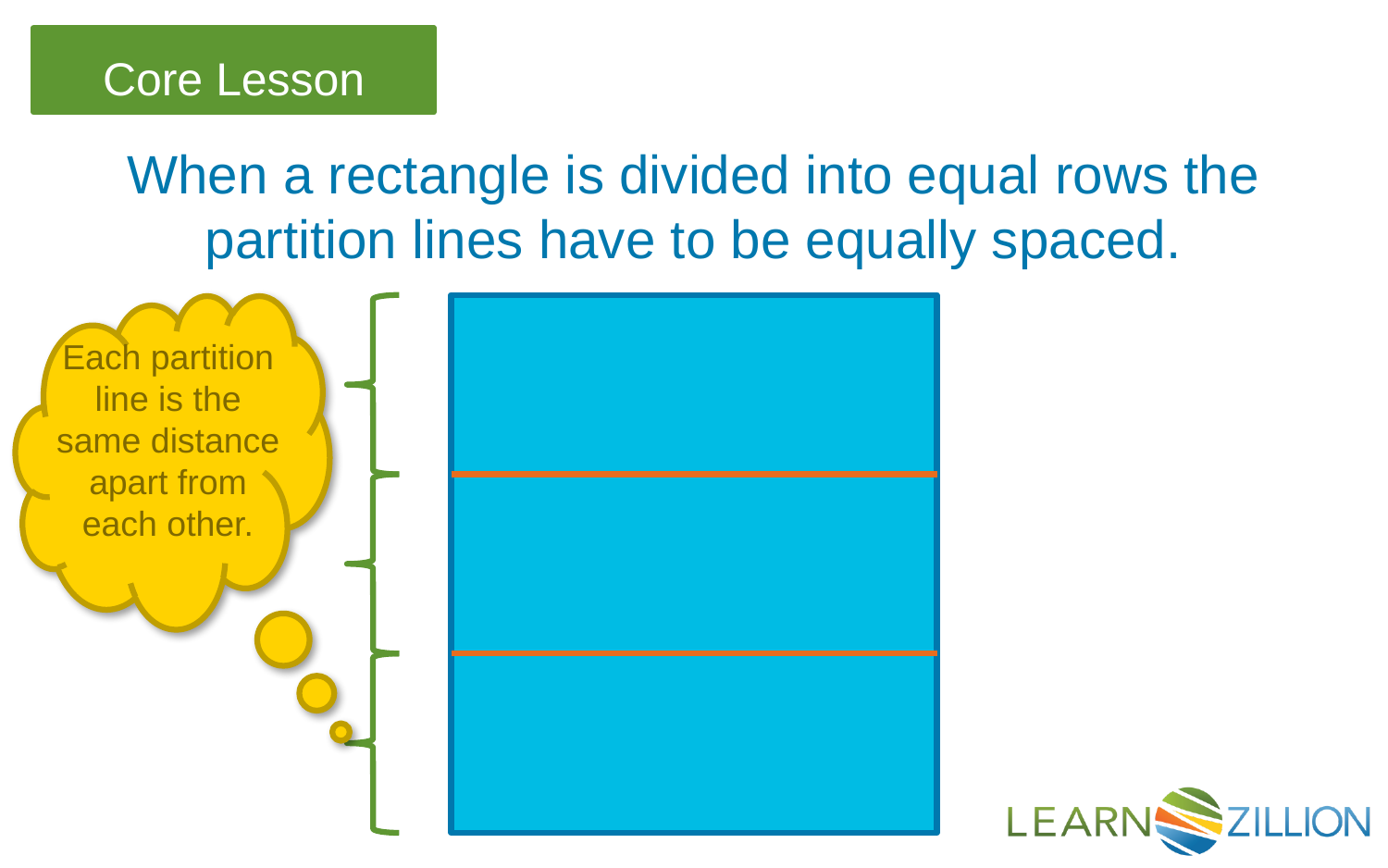

When a rectangle is divided into equal rows the partition lines have to be equally spaced.

Each partition line is the same distance apart from each other.